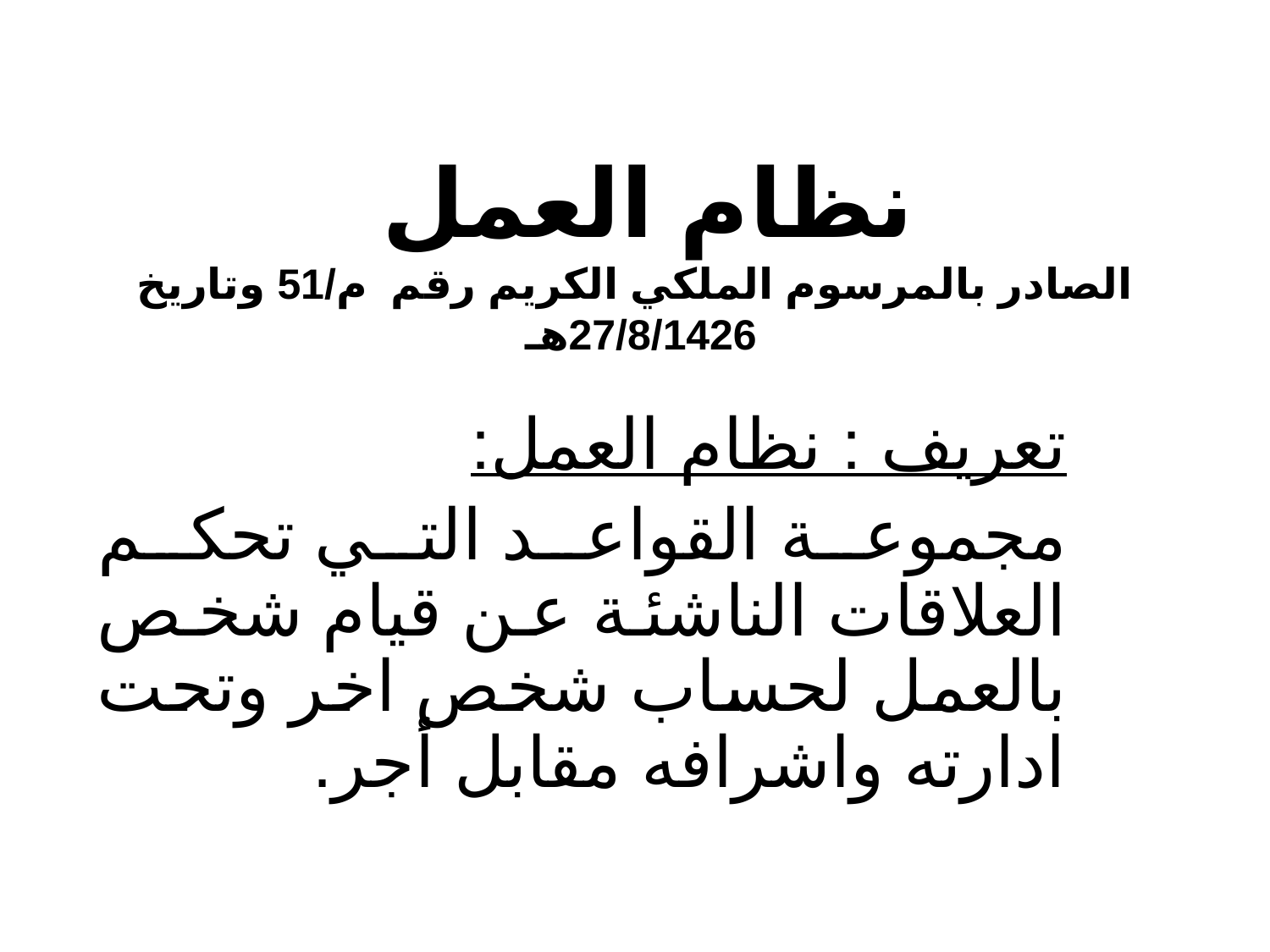

# نظام العمل الصادر بالمرسوم الملكي الكريم رقم  م/51 وتاريخ 27/8/1426هـ
تعريف : نظام العمل:
مجموعة القواعد التي تحكم العلاقات الناشئة عن قيام شخص بالعمل لحساب شخص اخر وتحت ادارته واشرافه مقابل أجر.